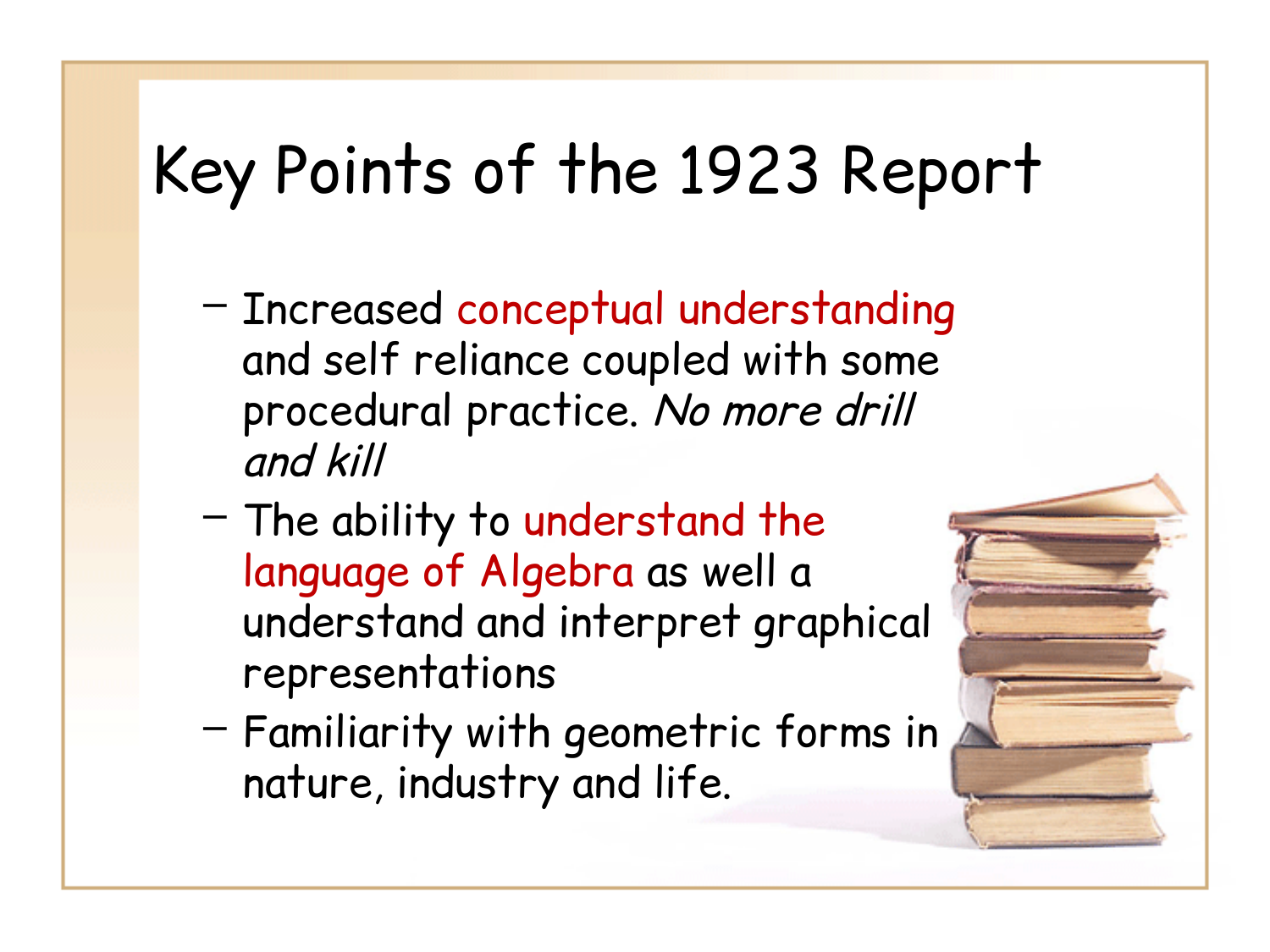

# Key Points of the 1923 Report
Increased conceptual understanding and self reliance coupled with some procedural practice. No more drill and kill
The ability to understand the language of Algebra as well a understand and interpret graphical representations
Familiarity with geometric forms in nature, industry and life.